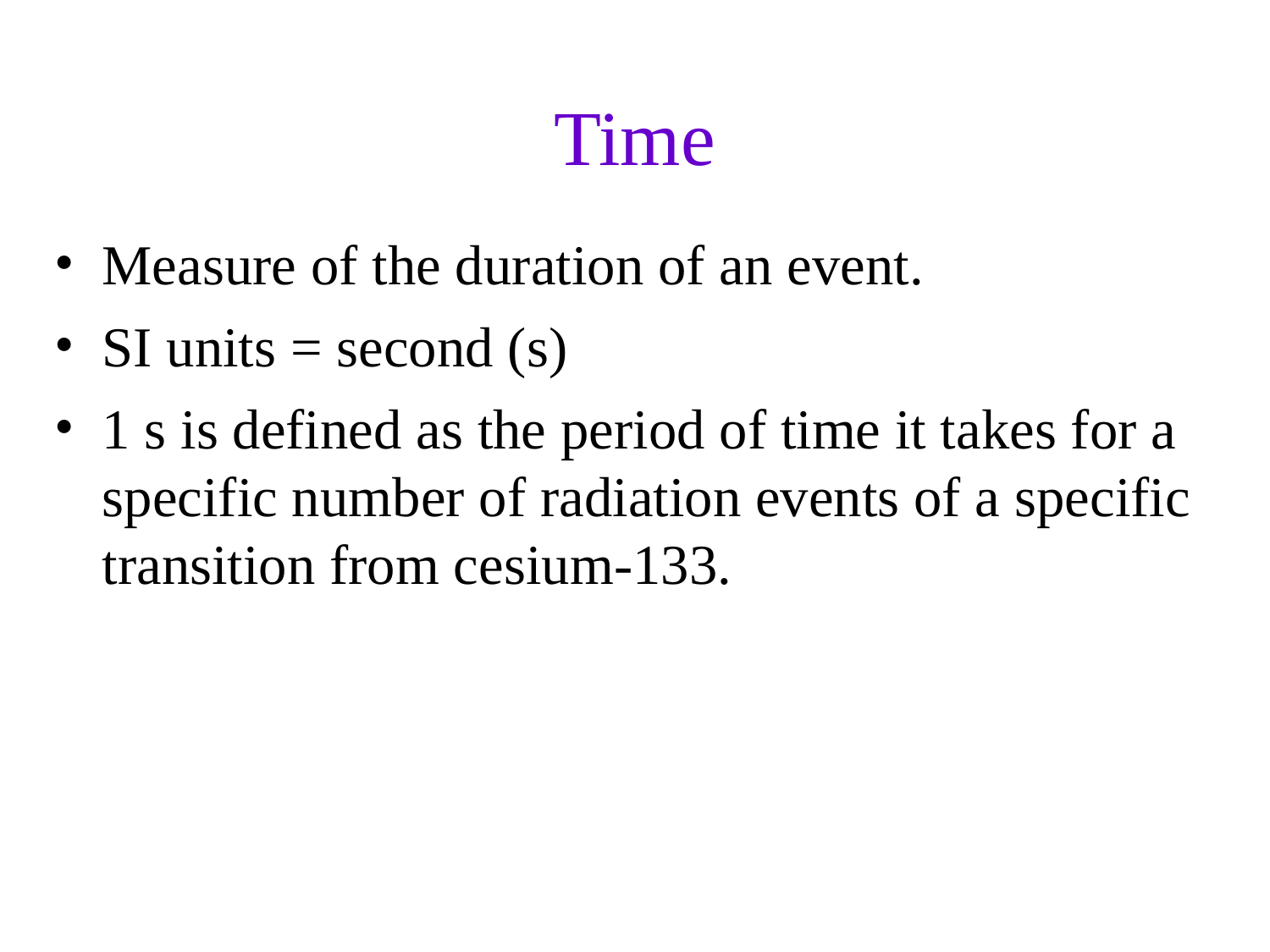

Time
Measure of the duration of an event.
SI units = second (s)
1 s is defined as the period of time it takes for a specific number of radiation events of a specific transition from cesium-133.